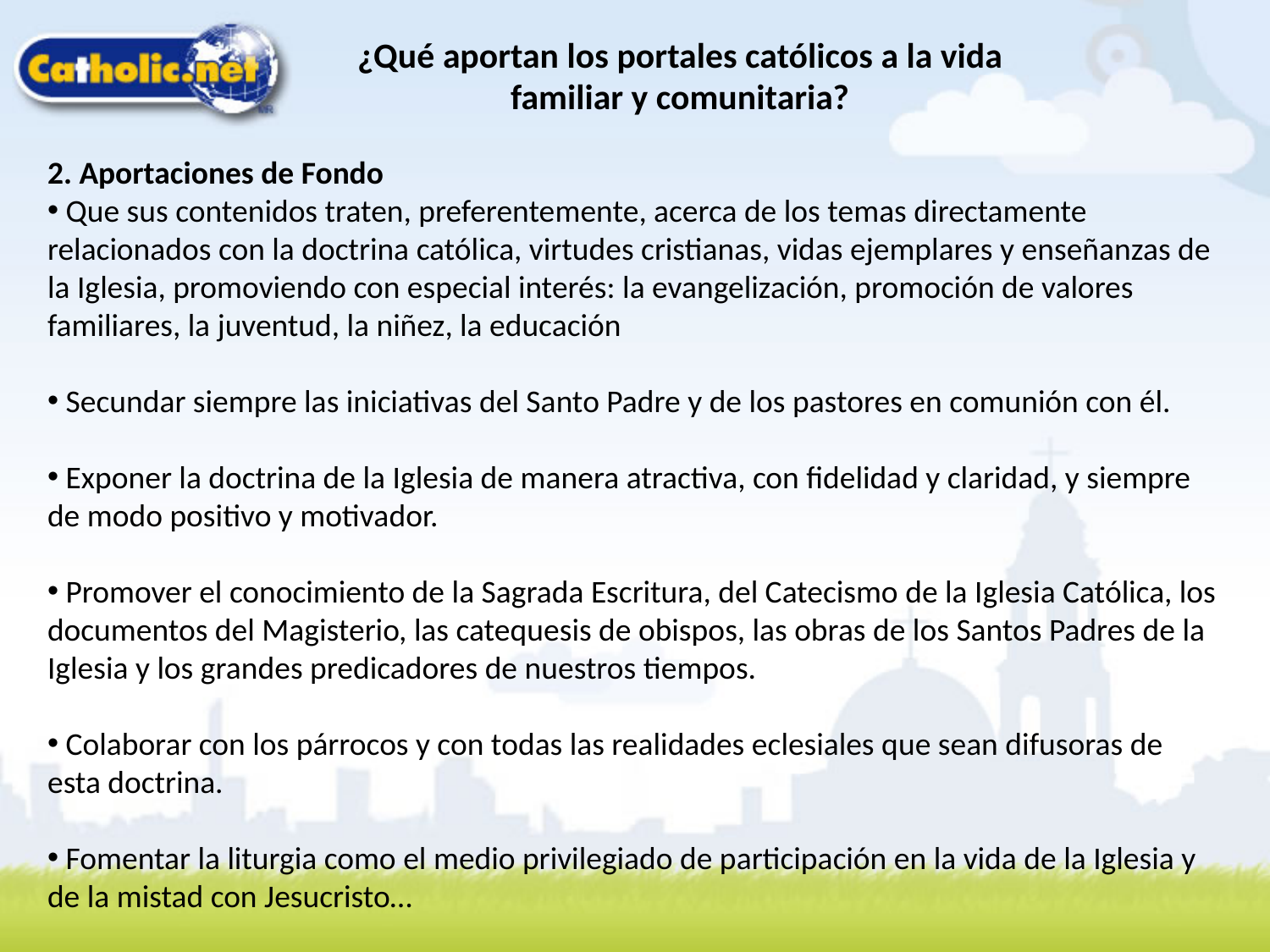

¿Qué aportan los portales católicos a la vida familiar y comunitaria?

2. Aportaciones de Fondo
 Que sus contenidos traten, preferentemente, acerca de los temas directamente relacionados con la doctrina católica, virtudes cristianas, vidas ejemplares y enseñanzas de la Iglesia, promoviendo con especial interés: la evangelización, promoción de valores familiares, la juventud, la niñez, la educación

 Secundar siempre las iniciativas del Santo Padre y de los pastores en comunión con él.

 Exponer la doctrina de la Iglesia de manera atractiva, con fidelidad y claridad, y siempre de modo positivo y motivador.

 Promover el conocimiento de la Sagrada Escritura, del Catecismo de la Iglesia Católica, los documentos del Magisterio, las catequesis de obispos, las obras de los Santos Padres de la Iglesia y los grandes predicadores de nuestros tiempos.

 Colaborar con los párrocos y con todas las realidades eclesiales que sean difusoras de esta doctrina.

 Fomentar la liturgia como el medio privilegiado de participación en la vida de la Iglesia y de la mistad con Jesucristo…